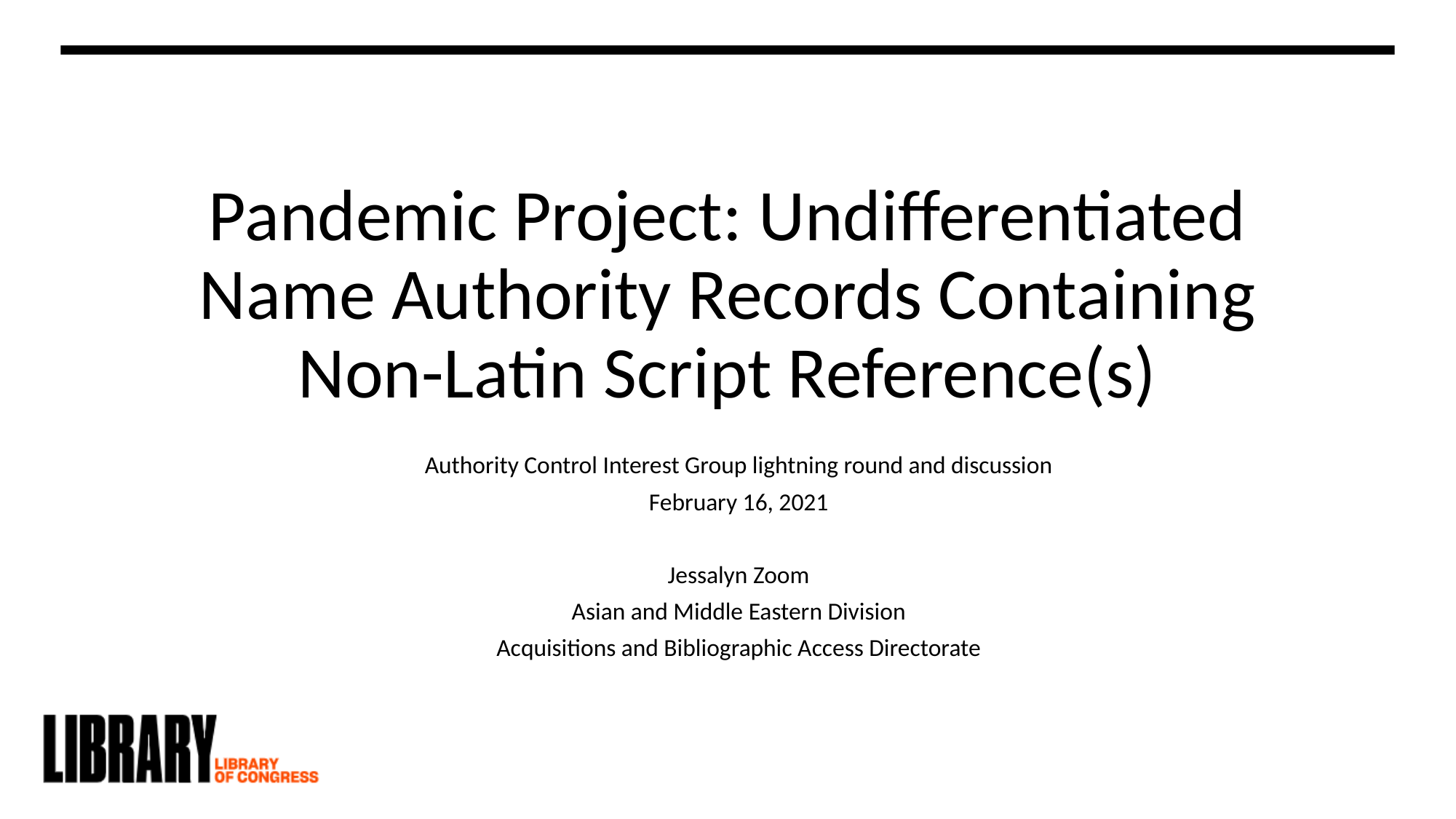

# Pandemic Project: Undifferentiated Name Authority Records Containing Non-Latin Script Reference(s)
Authority Control Interest Group lightning round and discussion
February 16, 2021

Jessalyn Zoom
Asian and Middle Eastern Division
Acquisitions and Bibliographic Access Directorate